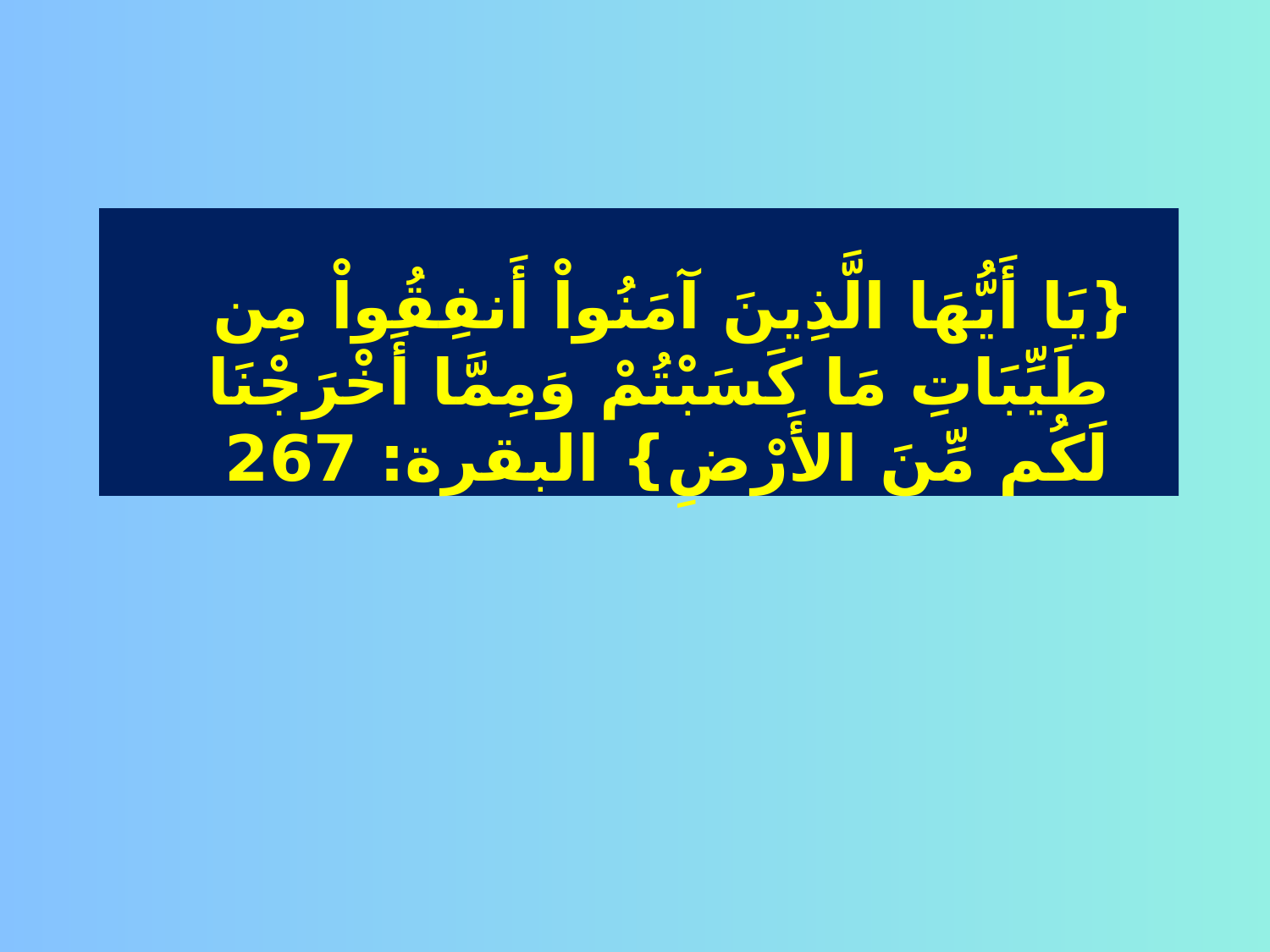

{يَا أَيُّهَا الَّذِينَ آمَنُواْ أَنفِقُواْ مِن طَيِّبَاتِ مَا كَسَبْتُمْ وَمِمَّا أَخْرَجْنَا لَكُم مِّنَ الأَرْضِ} البقرة: 267